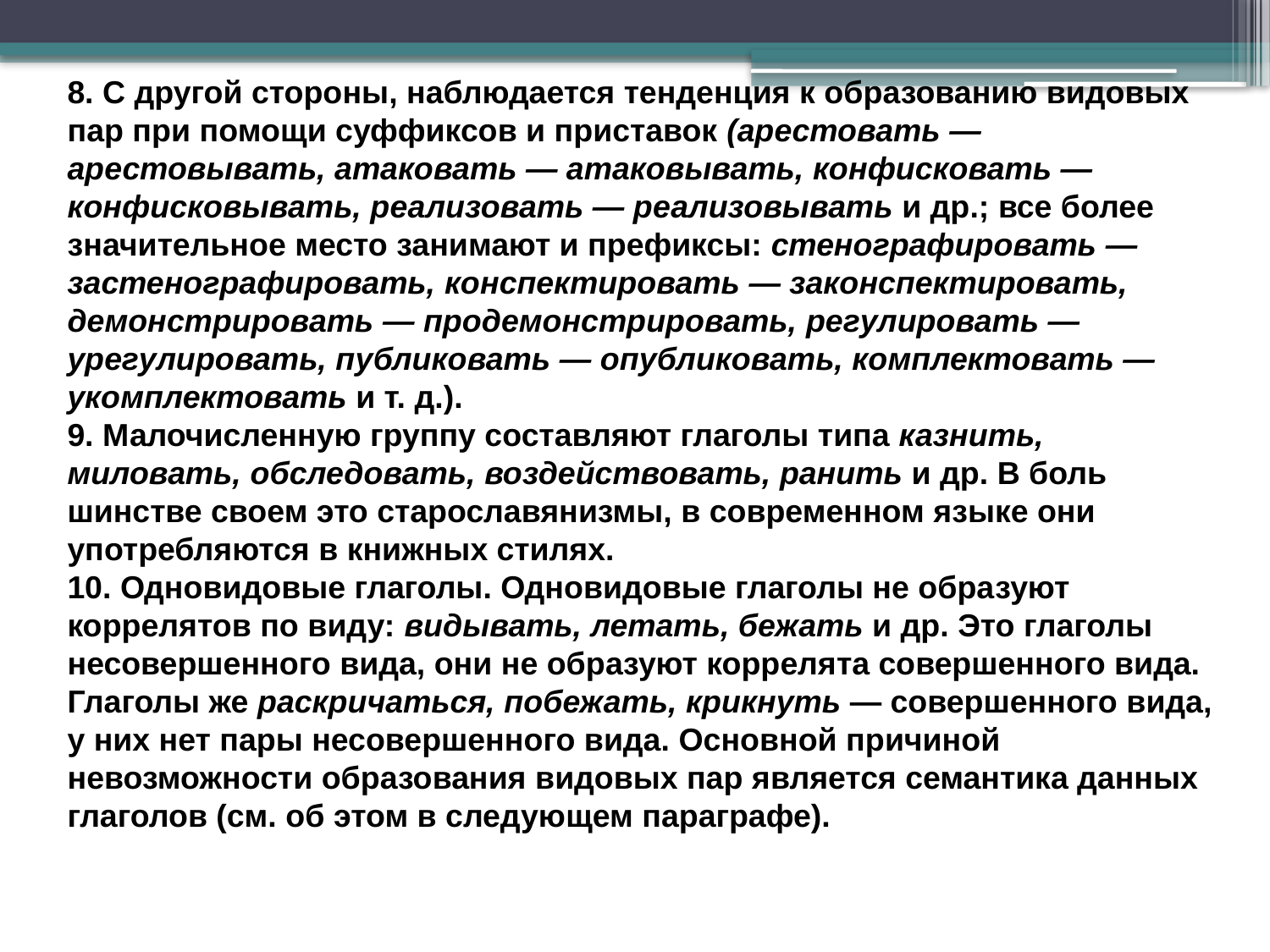

8. С другой стороны, наблюдается тенденция к образованию видовых пар при помощи суффиксов и приставок (арестовать — арестовывать, атаковать — атаковывать, конфисковать — конфисковывать, ре­ализовать — реализовывать и др.; все более значительное место занимают и префиксы: стенографировать — застенографи­ровать, конспектировать — законспектировать, демонстриро­вать — продемонстрировать, регулировать — урегулировать, пуб­ликовать — опубликовать, комплектовать — укомплектовать и т. д.).
9. Малочисленную группу составляют глаголы типа казнить, миловать, обследовать, воздействовать, ранить и др. В боль­шинстве своем это старославянизмы, в современном языке они употребляются в книжных стилях.
10. Одновидовые глаголы. Одновидовые глаголы не обра­зуют коррелятов по виду: видывать, летать, бежать и др. Это глаголы несовершенного вида, они не образуют коррелята совершенного вида. Глаголы же раскричаться, побежать, крикнуть — совершенного вида, у них нет пары несовершенного вида. Основной причиной невозможности образования видовых пар является семантика данных глаголов (см. об этом в следую­щем параграфе).